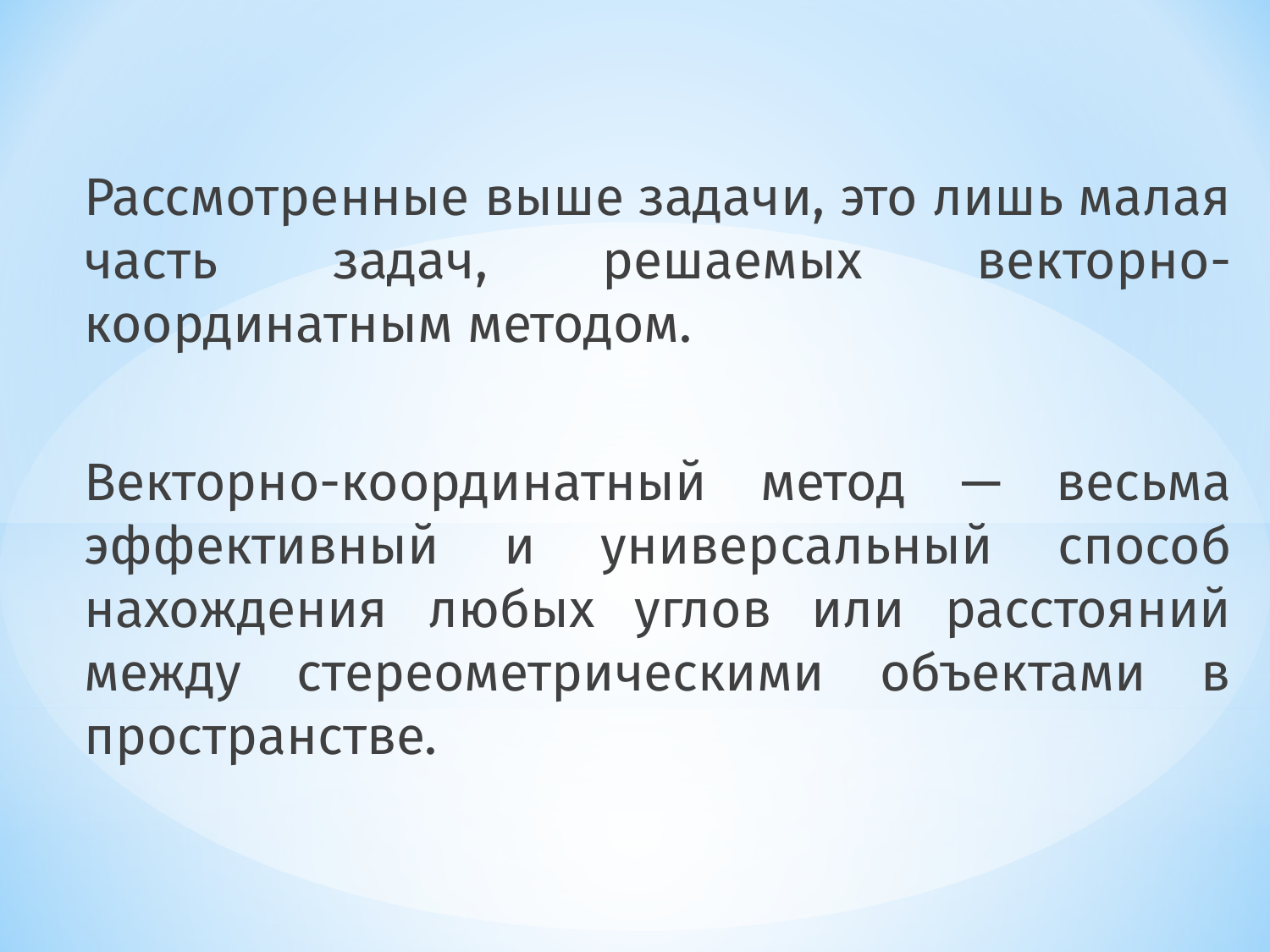

Рассмотренные выше задачи, это лишь малая часть задач, решаемых векторно-координатным методом.

Векторно-координатный метод — весьма эффективный и универсальный способ нахождения любых углов или расстояний между стереометрическими объектами в пространстве.